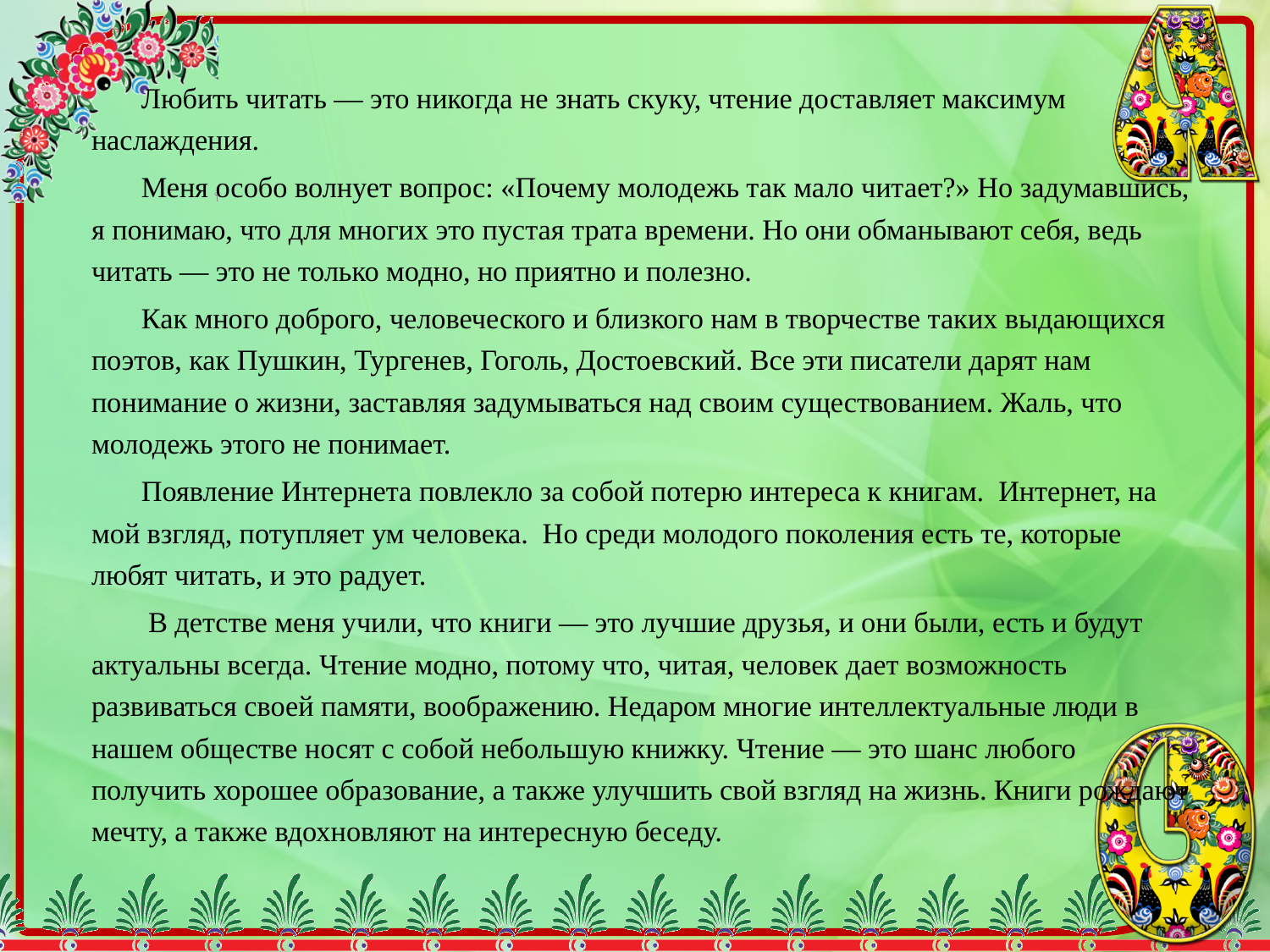

Любить читать — это никогда не знать скуку, чтение доставляет максимум наслаждения.
             Меня особо волнует вопрос: «Почему молодежь так мало читает?» Но задумавшись, я понимаю, что для многих это пустая трата времени. Но они обманывают себя, ведь читать — это не только модно, но приятно и полезно.
             Как много доброго, человеческого и близкого нам в творчестве таких выдающихся поэтов, как Пушкин, Тургенев, Гоголь, Достоевский. Все эти писатели дарят нам понимание о жизни, заставляя задумываться над своим существованием. Жаль, что молодежь этого не понимает.
             Появление Интернета повлекло за собой потерю интереса к книгам.  Интернет, на мой взгляд, потупляет ум человека.  Но среди молодого поколения есть те, которые любят читать, и это радует.
              В детстве меня учили, что книги — это лучшие друзья, и они были, есть и будут актуальны всегда. Чтение модно, потому что, читая, человек дает возможность развиваться своей памяти, воображению. Недаром многие интеллектуальные люди в нашем обществе носят с собой небольшую книжку. Чтение — это шанс любого получить хорошее образование, а также улучшить свой взгляд на жизнь. Книги рождают мечту, а также вдохновляют на интересную беседу.